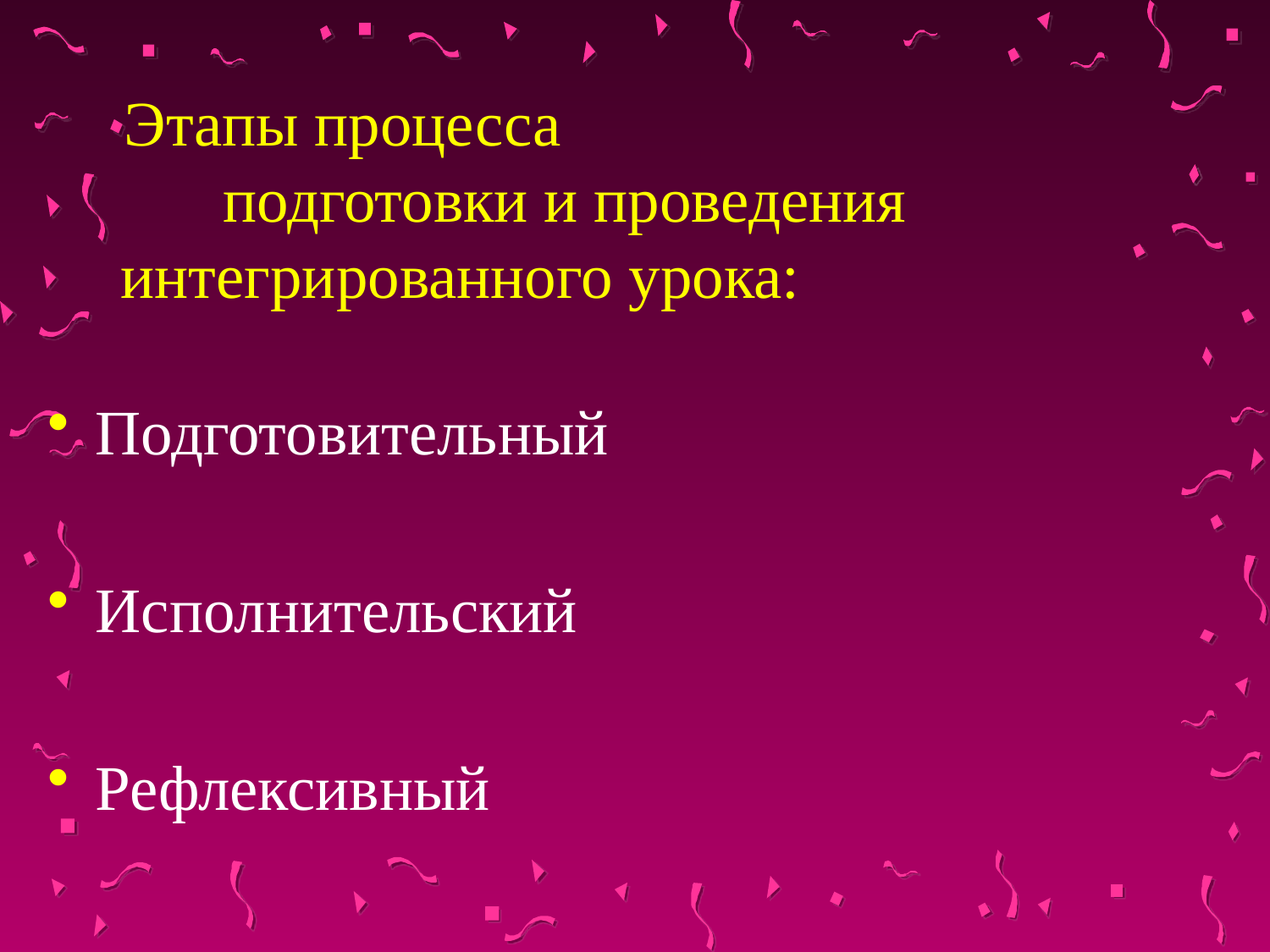

Этапы процесса                                  подготовки и проведения         интегрированного урока:
Подготовительный

Исполнительский

Рефлексивный